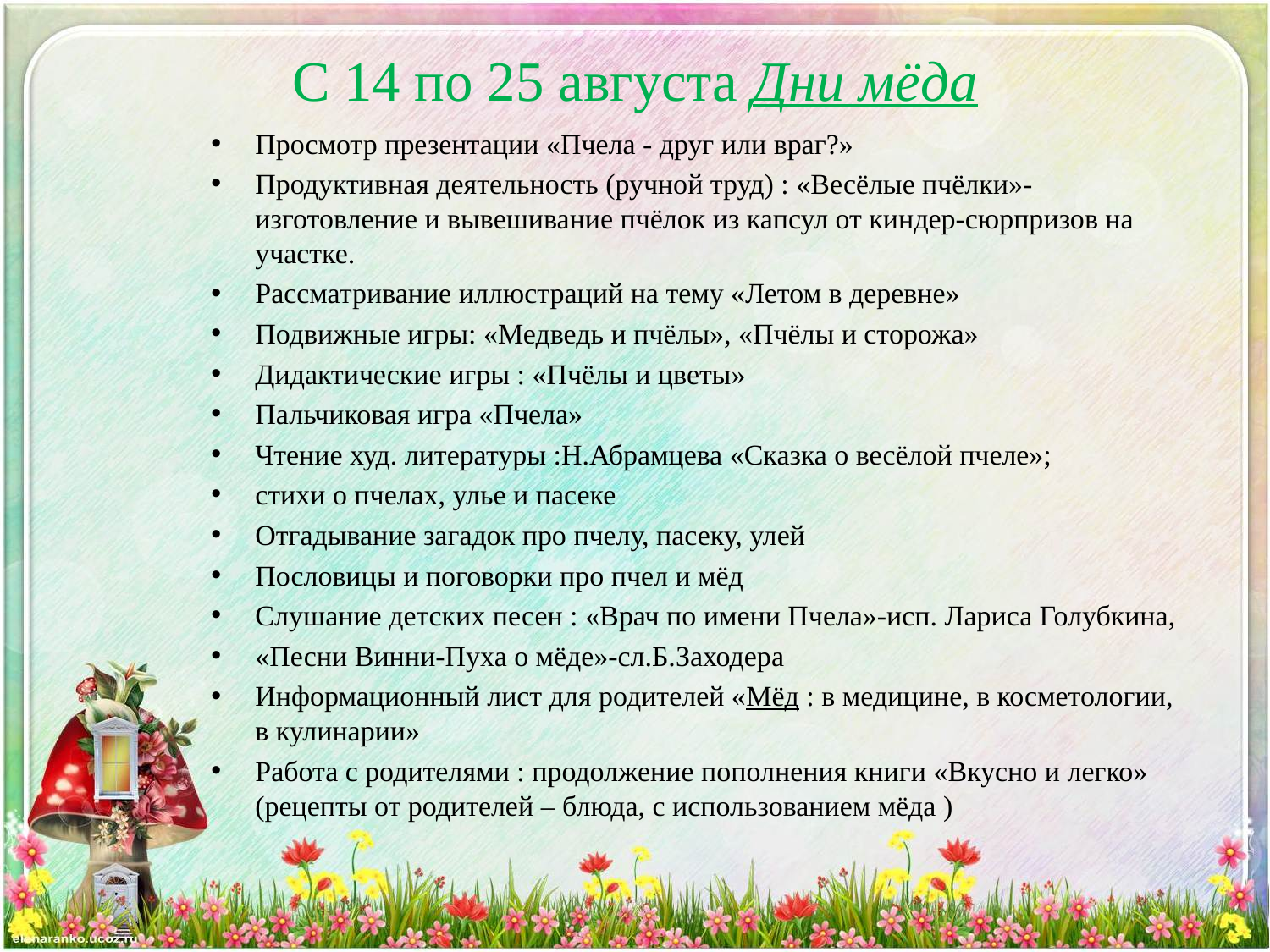

# С 14 по 25 августа Дни мёда
Просмотр презентации «Пчела - друг или враг?»
Продуктивная деятельность (ручной труд) : «Весёлые пчёлки»-изготовление и вывешивание пчёлок из капсул от киндер-сюрпризов на участке.
Рассматривание иллюстраций на тему «Летом в деревне»
Подвижные игры: «Медведь и пчёлы», «Пчёлы и сторожа»
Дидактические игры : «Пчёлы и цветы»
Пальчиковая игра «Пчела»
Чтение худ. литературы :Н.Абрамцева «Сказка о весёлой пчеле»;
стихи о пчелах, улье и пасеке
Отгадывание загадок про пчелу, пасеку, улей
Пословицы и поговорки про пчел и мёд
Слушание детских песен : «Врач по имени Пчела»-исп. Лариса Голубкина,
«Песни Винни-Пуха о мёде»-сл.Б.Заходера
Информационный лист для родителей «Мёд : в медицине, в косметологии, в кулинарии»
Работа с родителями : продолжение пополнения книги «Вкусно и легко» (рецепты от родителей – блюда, с использованием мёда )